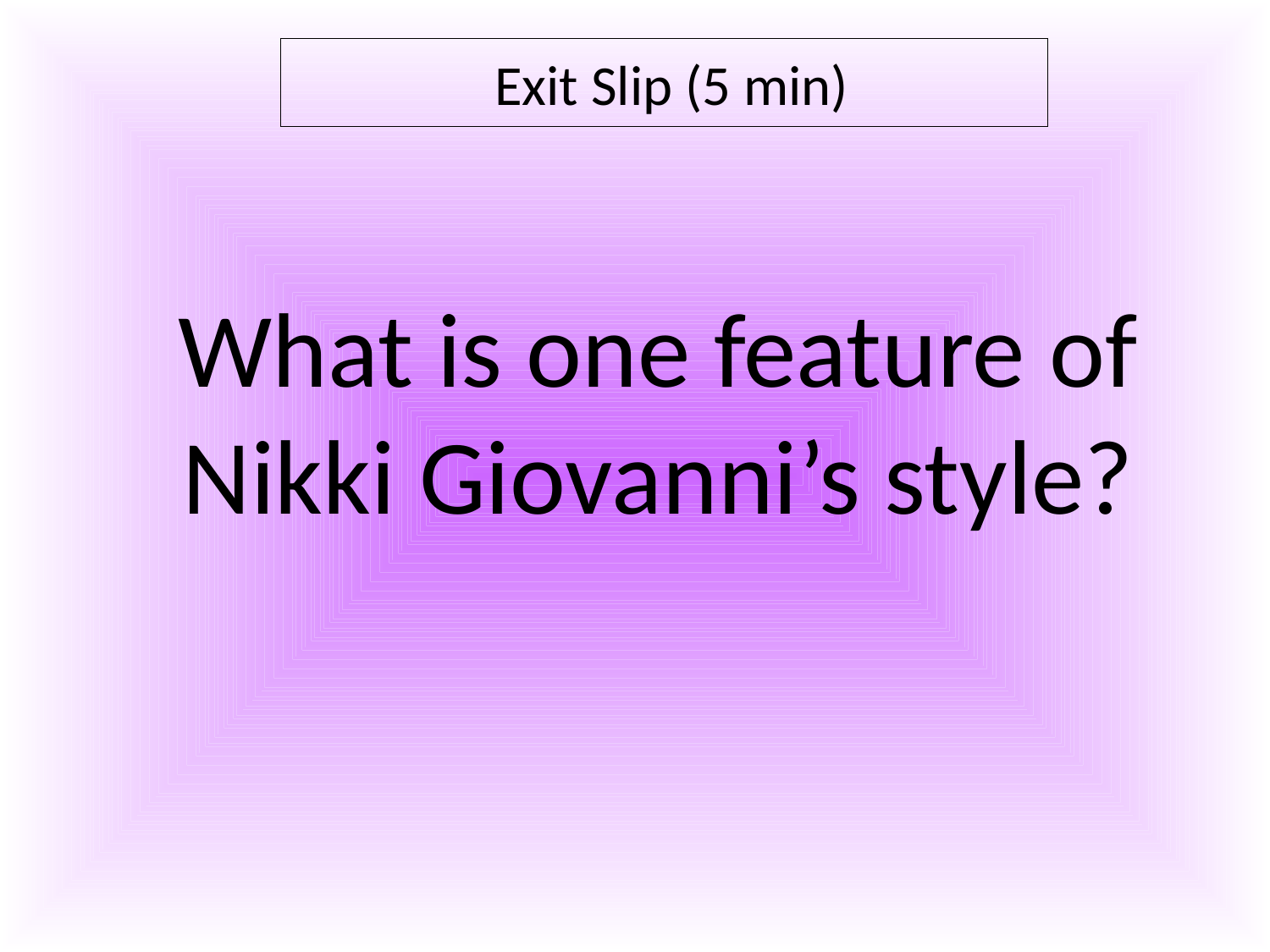

Exit Slip (5 min)
What is one feature of Nikki Giovanni’s style?